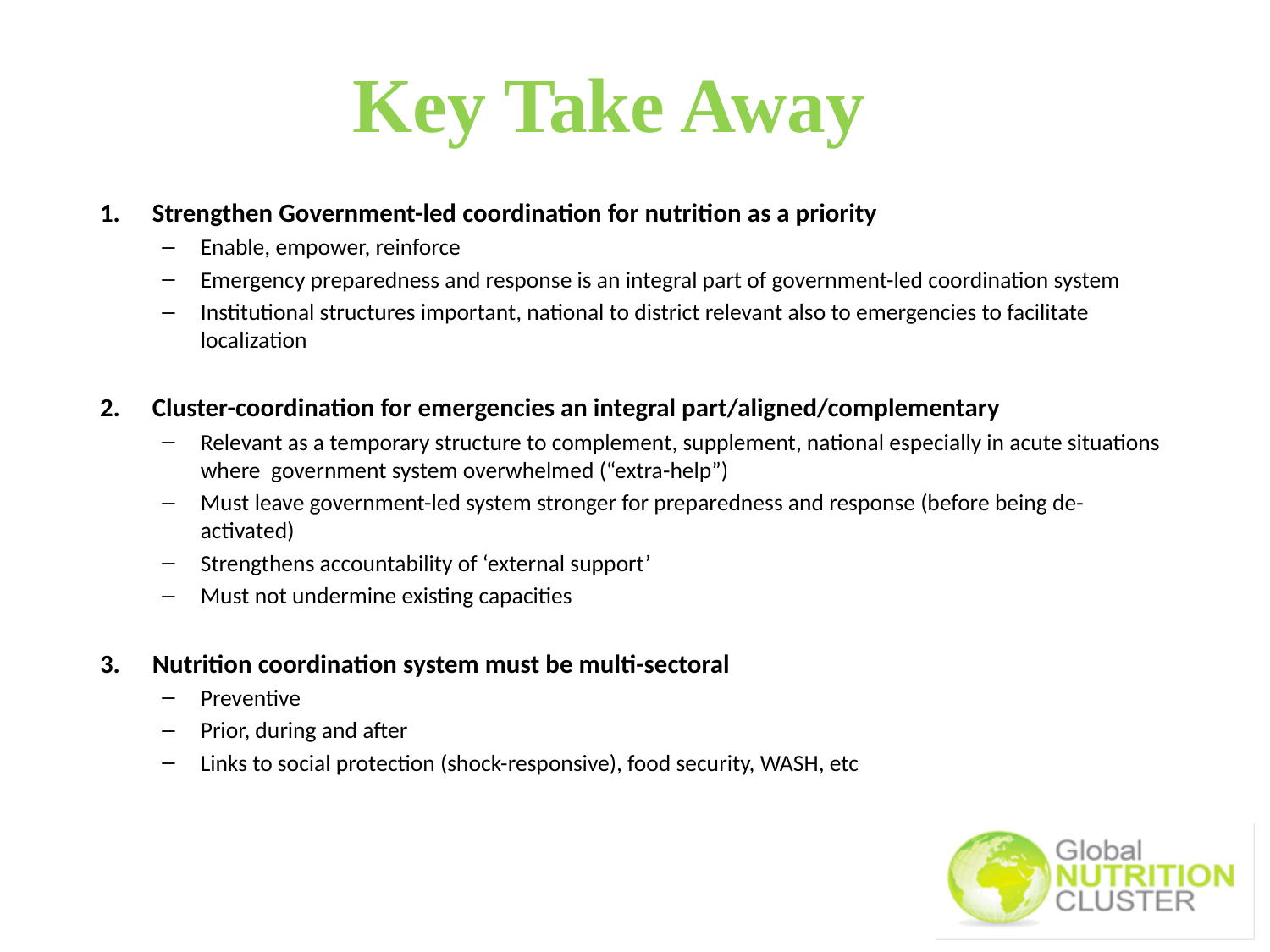

# Key Take Away
Strengthen Government-led coordination for nutrition as a priority
Enable, empower, reinforce
Emergency preparedness and response is an integral part of government-led coordination system
Institutional structures important, national to district relevant also to emergencies to facilitate localization

Cluster-coordination for emergencies an integral part/aligned/complementary
Relevant as a temporary structure to complement, supplement, national especially in acute situations where  government system overwhelmed (“extra-help”)
Must leave government-led system stronger for preparedness and response (before being de-activated)
Strengthens accountability of ‘external support’
Must not undermine existing capacities

Nutrition coordination system must be multi-sectoral
Preventive
Prior, during and after
Links to social protection (shock-responsive), food security, WASH, etc